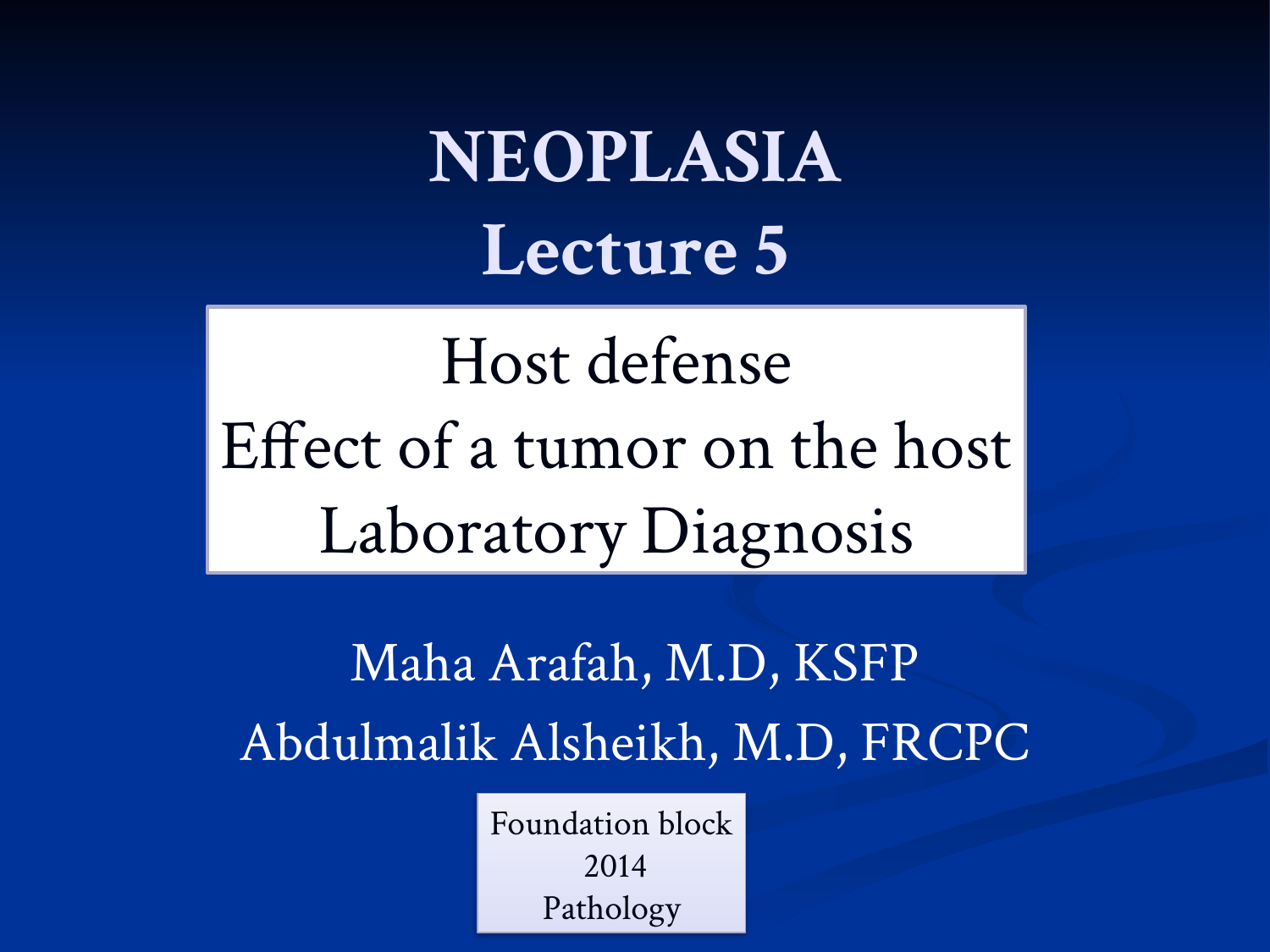

# NEOPLASIA Lecture 5
Host defense
Effect of a tumor on the host
Laboratory Diagnosis

Maha Arafah, M.D, KSFP
Abdulmalik Alsheikh, M.D, FRCPC
Foundation block
 2014
Pathology